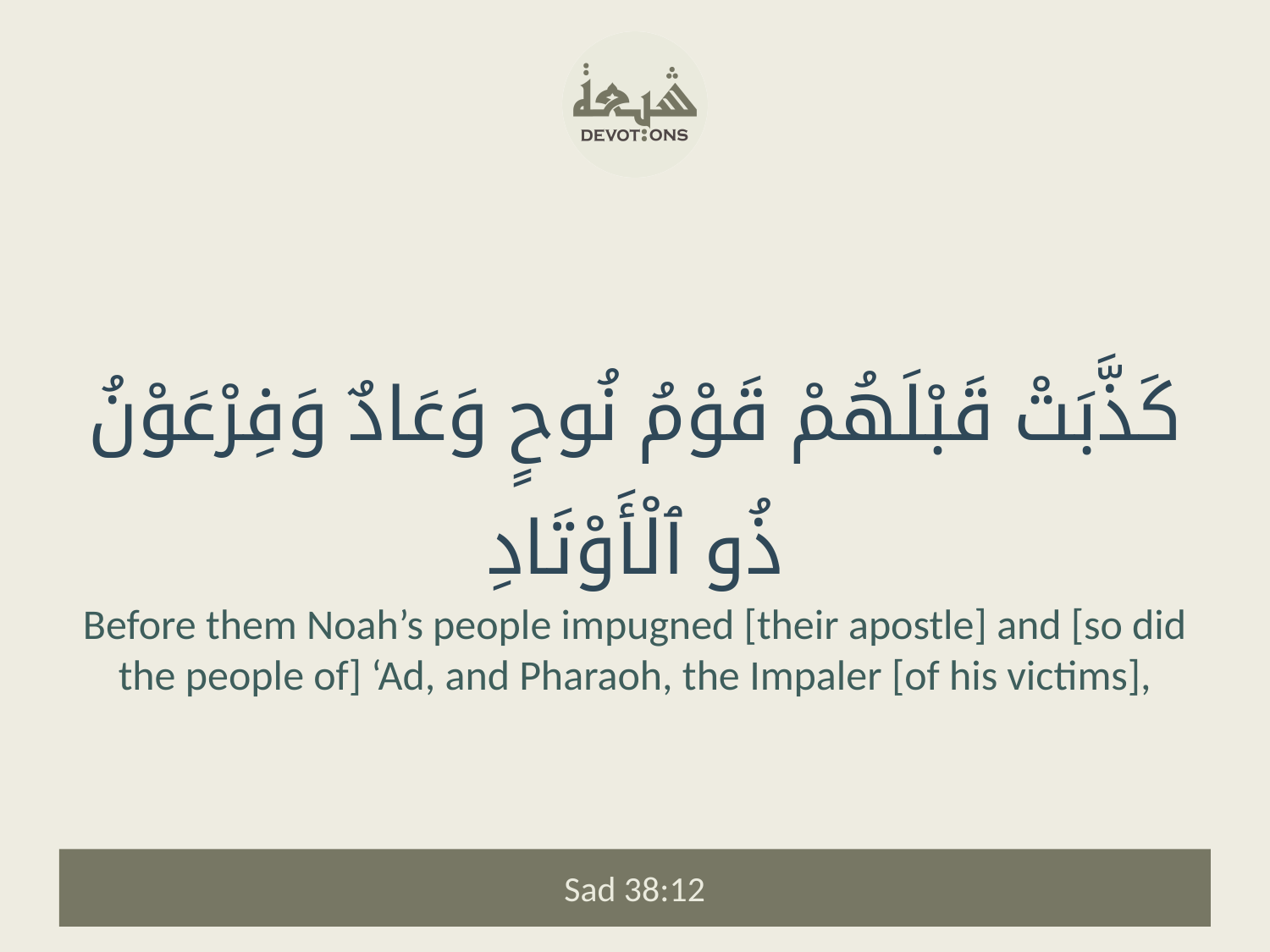

كَذَّبَتْ قَبْلَهُمْ قَوْمُ نُوحٍ وَعَادٌ وَفِرْعَوْنُ ذُو ٱلْأَوْتَادِ
Before them Noah’s people impugned [their apostle] and [so did the people of] ‘Ad, and Pharaoh, the Impaler [of his victims],
Sad 38:12